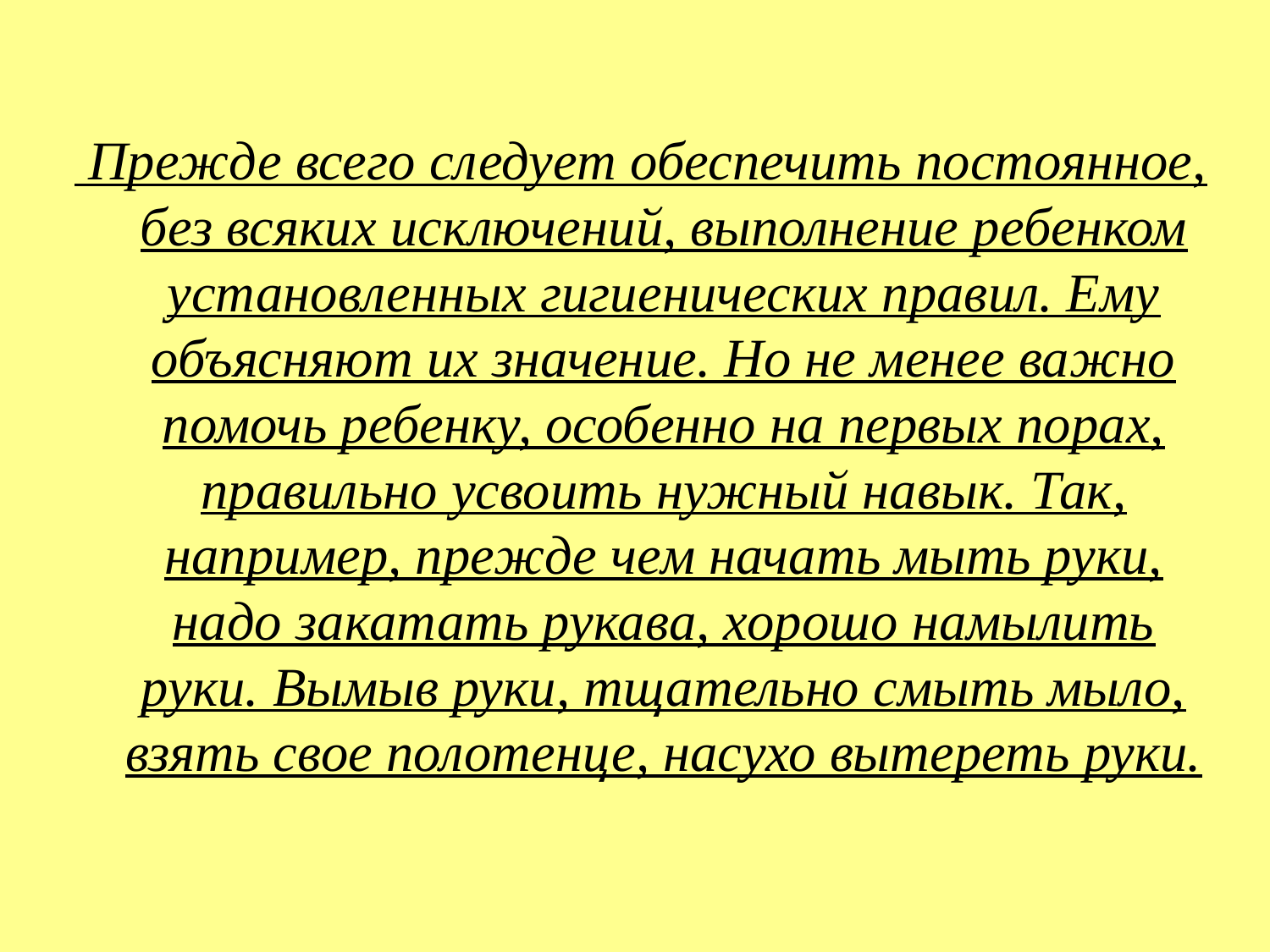

Прежде всего следует обеспечить постоянное, без всяких исключений, выполнение ребенком установленных гигиенических правил. Ему объясняют их значение. Но не менее важно помочь ребенку, особенно на первых порах, правильно усвоить нужный навык. Так, например, прежде чем начать мыть руки, надо закатать рукава, хорошо намылить руки. Вымыв руки, тщательно смыть мыло, взять свое полотенце, насухо вытереть руки.